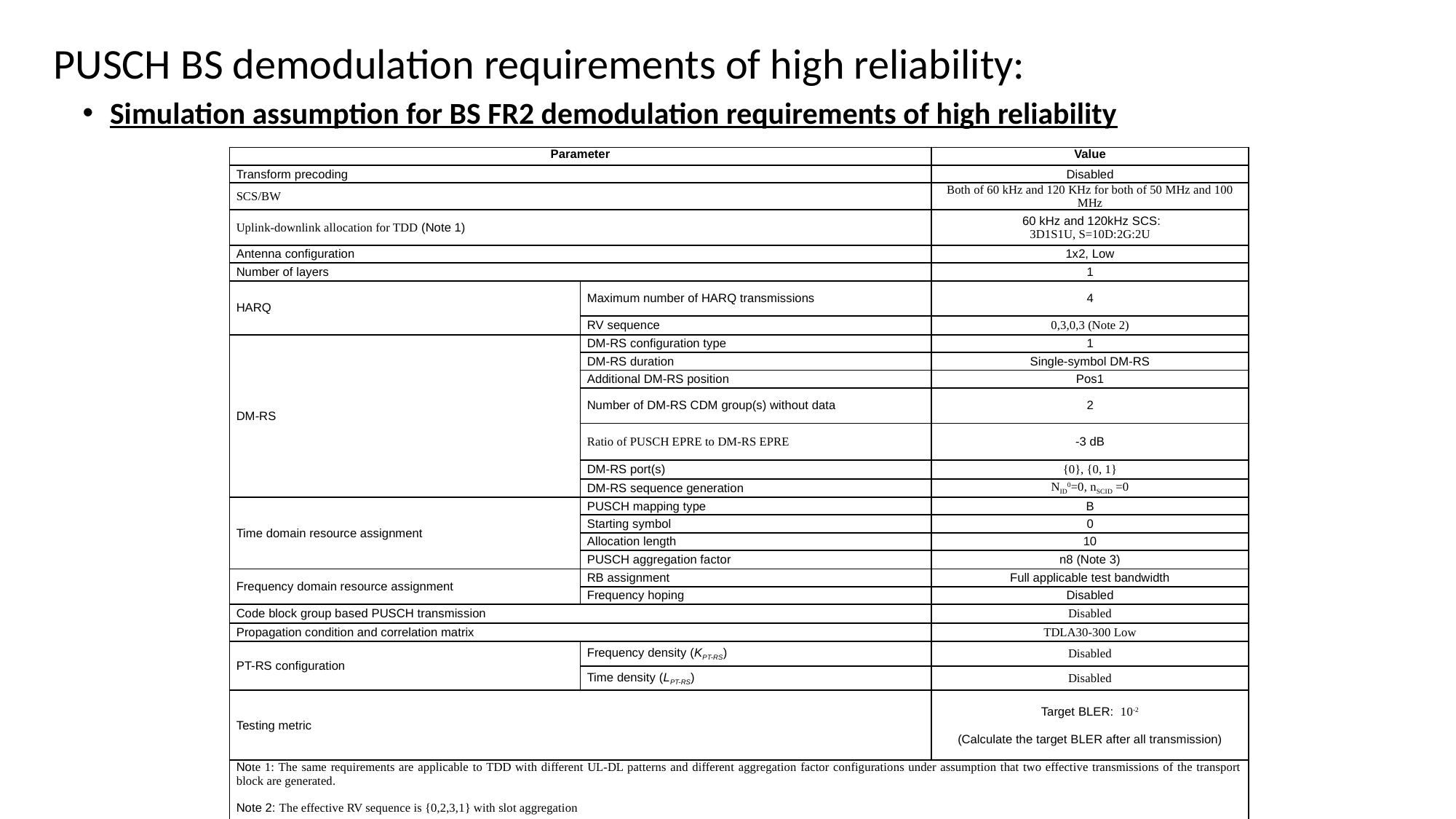

PUSCH BS demodulation requirements of high reliability:
Simulation assumption for BS FR2 demodulation requirements of high reliability

| Parameter |  | Value |
| --- | --- | --- |
| Transform precoding |  | Disabled |
| SCS/BW |  | Both of 60 kHz and 120 KHz for both of 50 MHz and 100 MHz |
| Uplink-downlink allocation for TDD (Note 1) |  | 60 kHz and 120kHz SCS: 3D1S1U, S=10D:2G:2U |
| Antenna configuration |  | 1x2, Low |
| Number of layers |  | 1 |
| HARQ | Maximum number of HARQ transmissions | 4 |
|  | RV sequence | 0,3,0,3 (Note 2) |
| DM-RS | DM-RS configuration type | 1 |
|  | DM-RS duration | Single-symbol DM-RS |
|  | Additional DM-RS position | Pos1 |
|  | Number of DM-RS CDM group(s) without data | 2 |
|  | Ratio of PUSCH EPRE to DM-RS EPRE | -3 dB |
|  | DM-RS port(s) | {0}, {0, 1} |
|  | DM-RS sequence generation | NID0=0, nSCID =0 |
| Time domain resource assignment | PUSCH mapping type | B |
|  | Starting symbol | 0 |
|  | Allocation length | 10 |
|  | PUSCH aggregation factor | n8 (Note 3) |
| Frequency domain resource assignment | RB assignment | Full applicable test bandwidth |
|  | Frequency hoping | Disabled |
| Code block group based PUSCH transmission |  | Disabled |
| Propagation condition and correlation matrix |  | TDLA30-300 Low |
| PT-RS configuration | Frequency density (KPT-RS) | Disabled |
|  | Time density (LPT-RS) | Disabled |
| Testing metric |  | Target BLER: 10-2 (Calculate the target BLER after all transmission) |
| Note 1: The same requirements are applicable to TDD with different UL-DL patterns and different aggregation factor configurations under assumption that two effective transmissions of the transport block are generated. Note 2: The effective RV sequence is {0,2,3,1} with slot aggregation Note 3: The intention of this configuration is to have two effective transmissions of the transport block. To achieve this for the standard TDD pattern captured in this table, a value of n8 is necessary. |  |  |